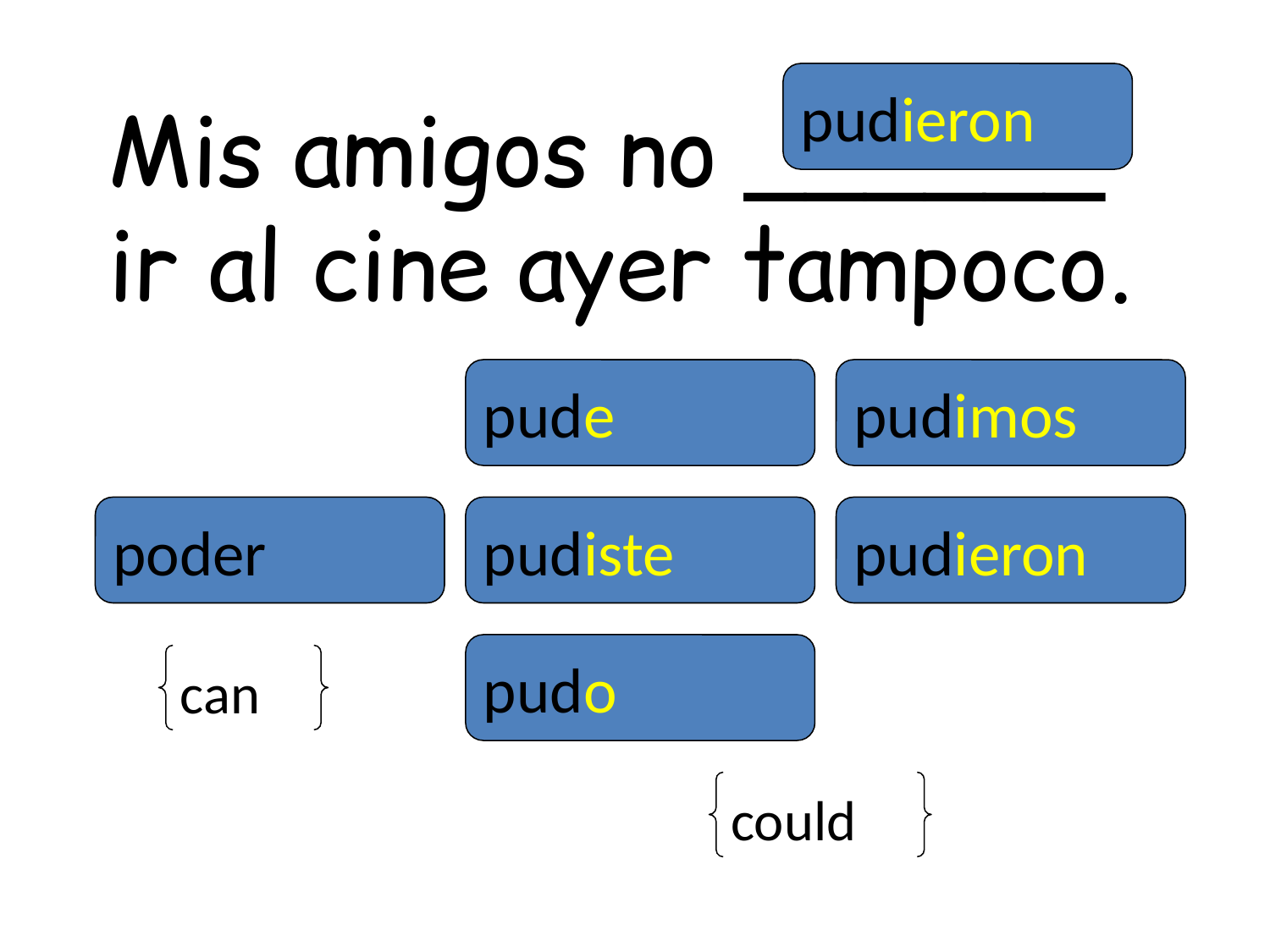

pudieron
Mis amigos no ______ ir al cine ayer tampoco.
pude
pudimos
poder
pudiste
pudieron
pudo
can
could